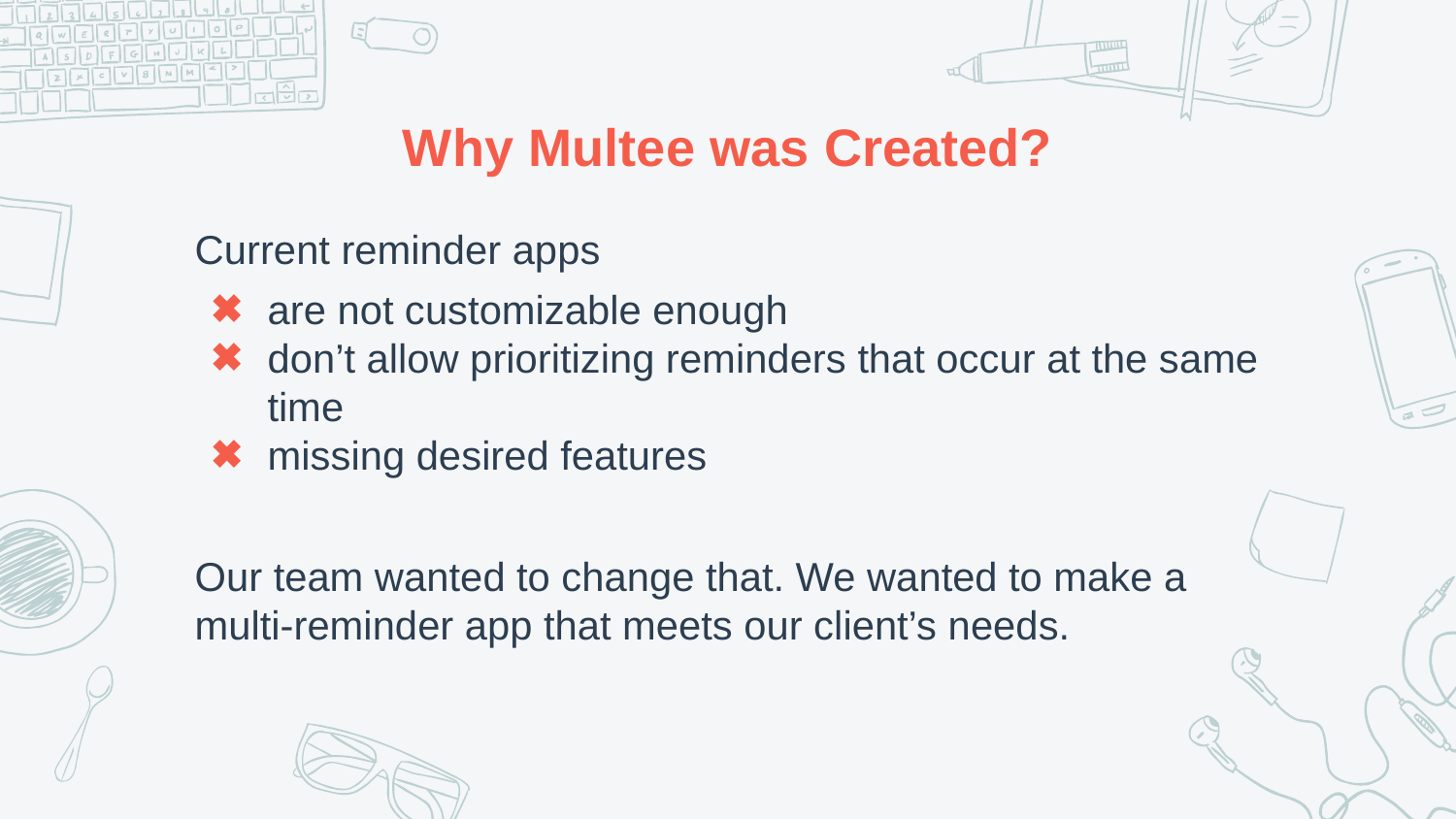

# Why Multee was Created?
Current reminder apps
are not customizable enough
don’t allow prioritizing reminders that occur at the same time
missing desired features

Our team wanted to change that. We wanted to make a multi-reminder app that meets our client’s needs.